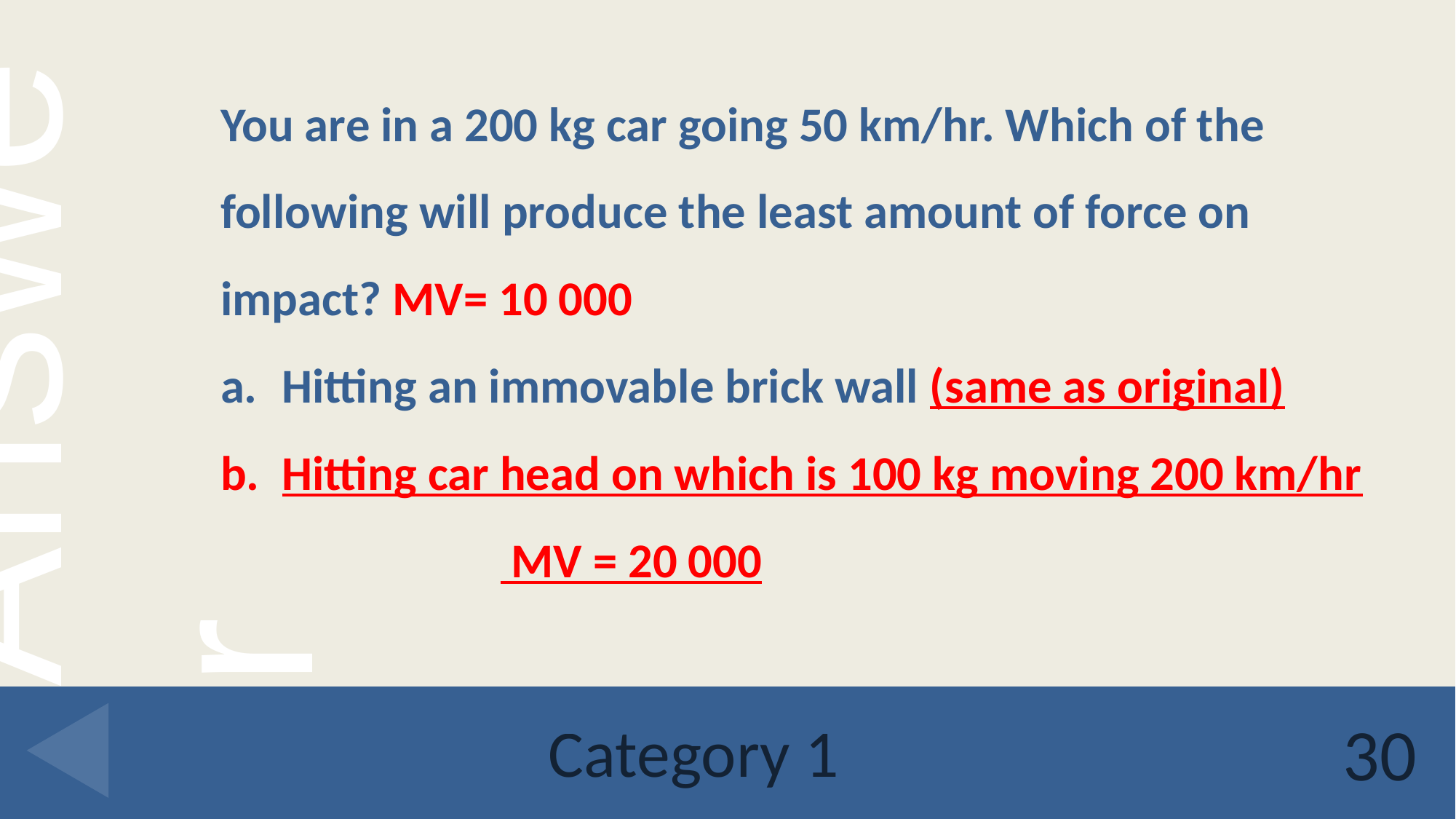

You are in a 200 kg car going 50 km/hr. Which of the following will produce the least amount of force on impact? MV= 10 000
Hitting an immovable brick wall (same as original)
Hitting car head on which is 100 kg moving 200 km/hr		 MV = 20 000

# Category 1
30